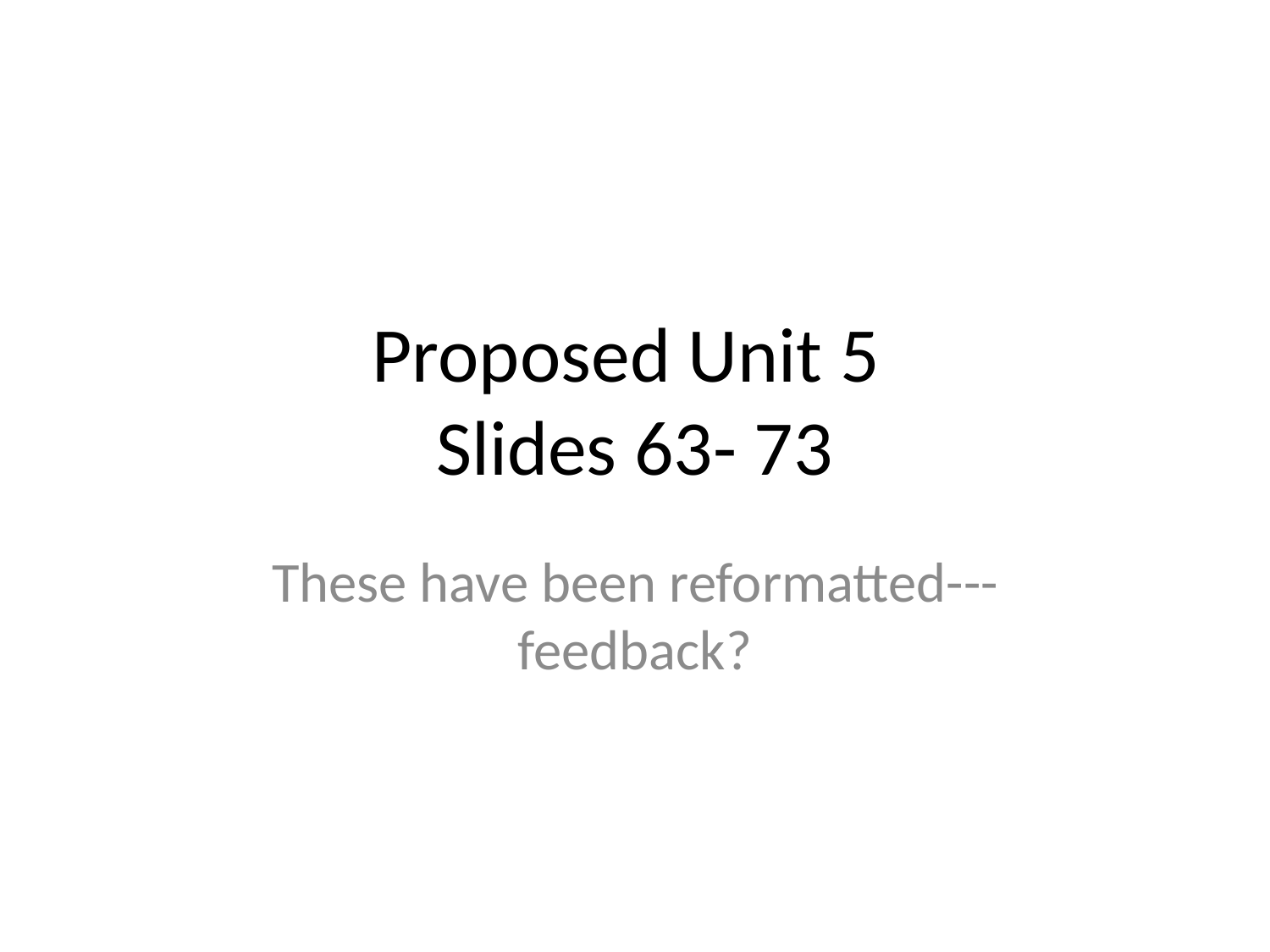

# Proposed Unit 5 Slides 63- 73
These have been reformatted---feedback?